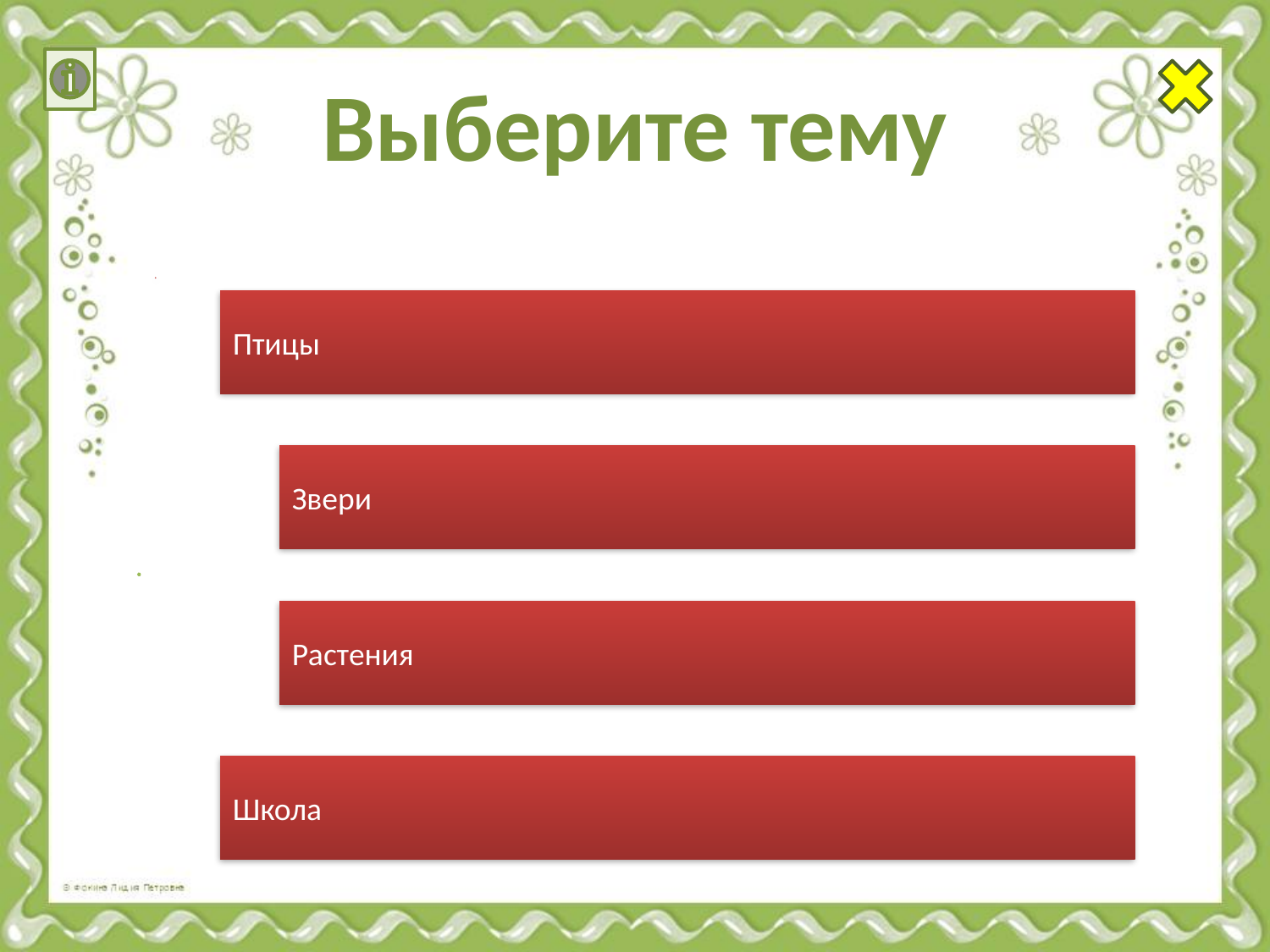

# Выберите тему
Птицы
Звери
Растения
Школа